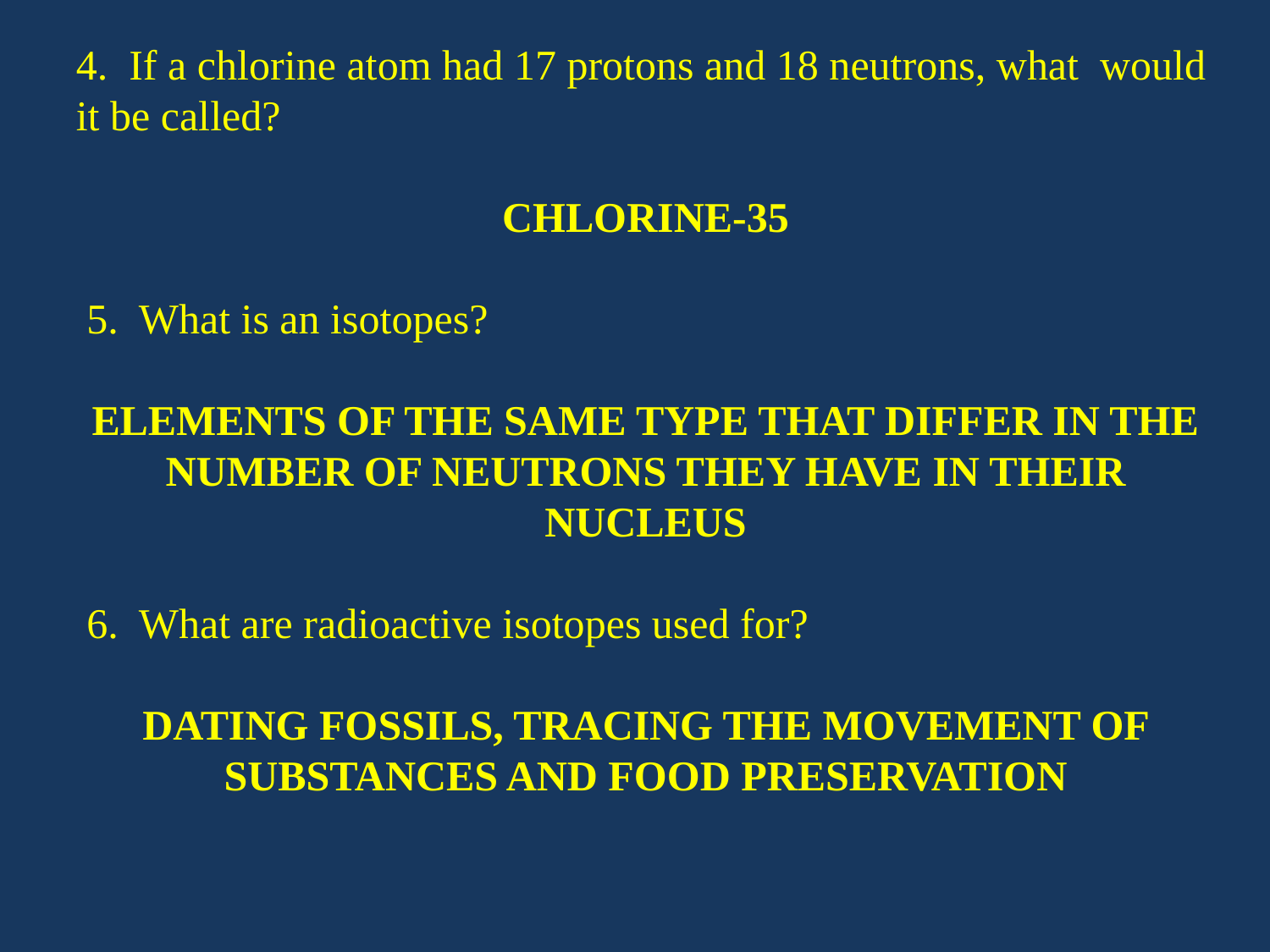

4.  If a chlorine atom had 17 protons and 18 neutrons, what  would it be called?

CHLORINE-35

 5.  What is an isotopes?

ELEMENTS OF THE SAME TYPE THAT DIFFER IN THE NUMBER OF NEUTRONS THEY HAVE IN THEIR NUCLEUS

 6.  What are radioactive isotopes used for?

DATING FOSSILS, TRACING THE MOVEMENT OF SUBSTANCES AND FOOD PRESERVATION